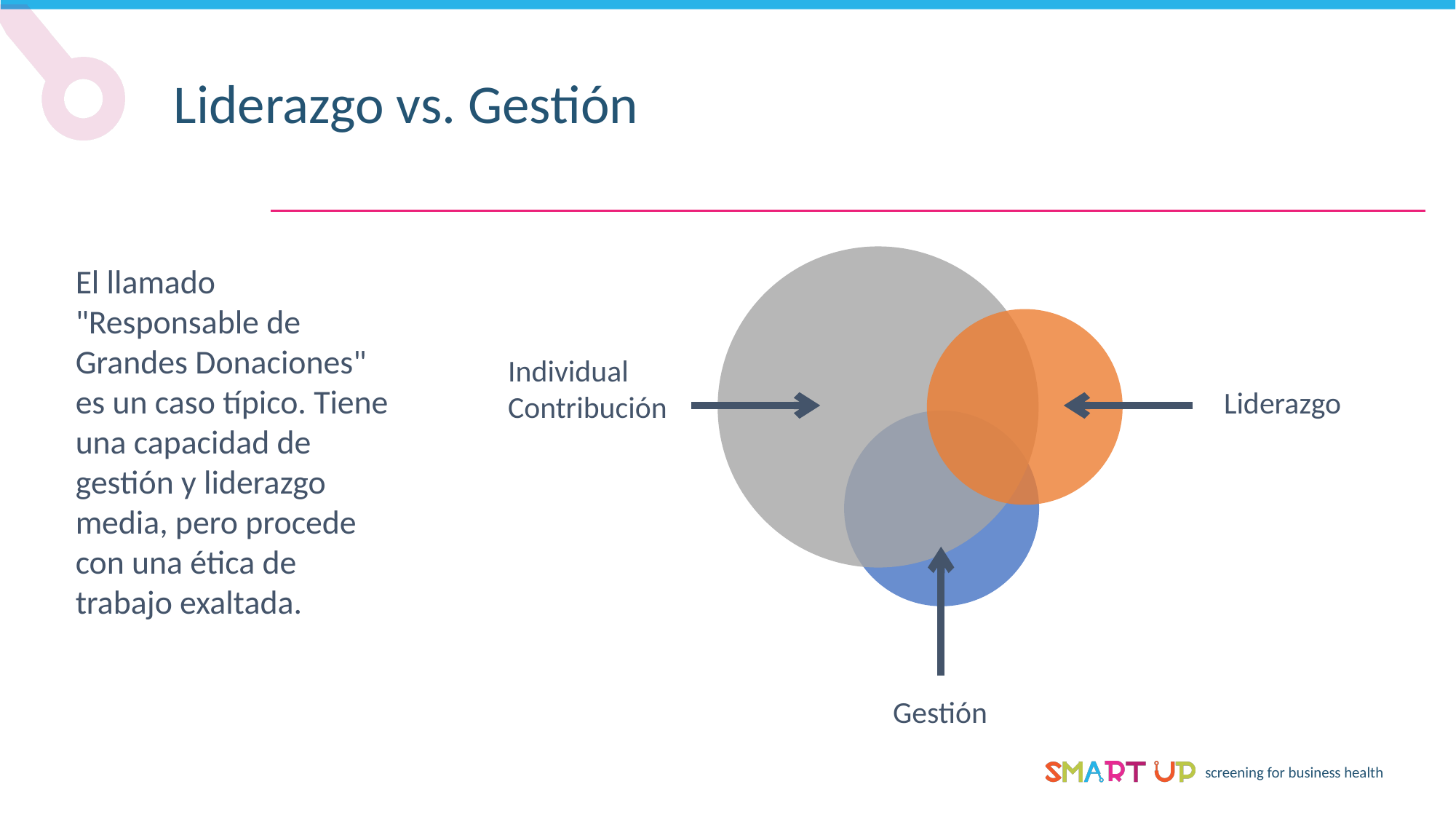

Liderazgo vs. Gestión

El llamado "Responsable de Grandes Donaciones" es un caso típico. Tiene una capacidad de gestión y liderazgo media, pero procede con una ética de trabajo exaltada.

Individual
Contribución
Liderazgo

Gestión